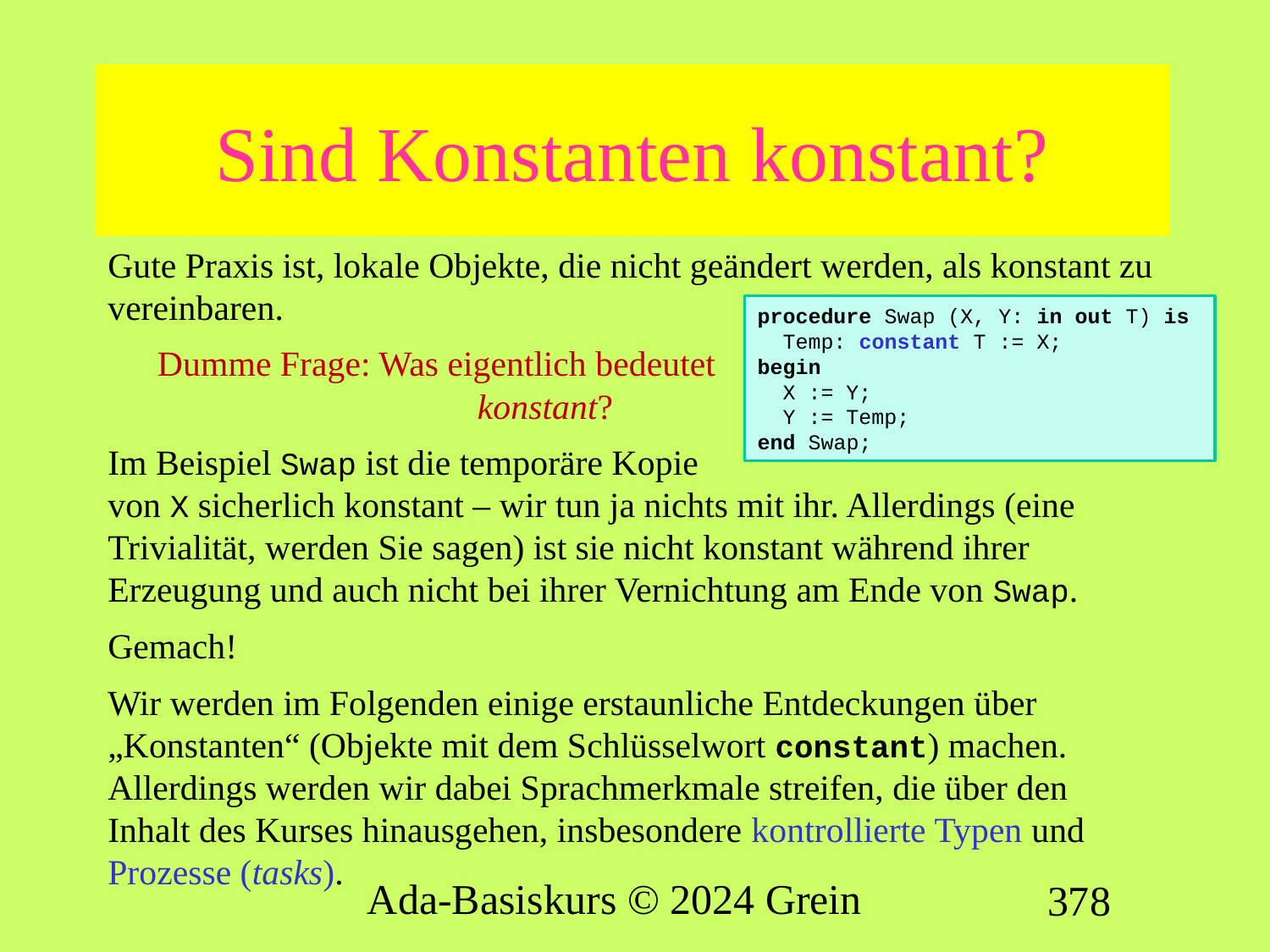

# Sind Konstanten konstant?
Gute Praxis ist, lokale Objekte, die nicht geändert werden, als konstant zu vereinbaren.
Dumme Frage: Was eigentlich bedeutet
                                    konstant?
Im Beispiel Swap ist die temporäre Kopie
von X sicherlich konstant – wir tun ja nichts mit ihr. Allerdings (eine Trivialität, werden Sie sagen) ist sie nicht konstant während ihrer Erzeugung und auch nicht bei ihrer Vernichtung am Ende von Swap.
Gemach!
Wir werden im Folgenden einige erstaunliche Entdeckungen über  „Konstanten“ (Objekte mit dem Schlüsselwort constant) machen. Allerdings werden wir dabei Sprachmerkmale streifen, die über den Inhalt des Kurses hinausgehen, insbesondere kontrollierte Typen und Prozesse (tasks).
procedure Swap (X, Y: in out T) is
  Temp: constant T := X;
begin
  X := Y;
  Y := Temp;
end Swap;
Ada-Basiskurs © 2024 Grein
378